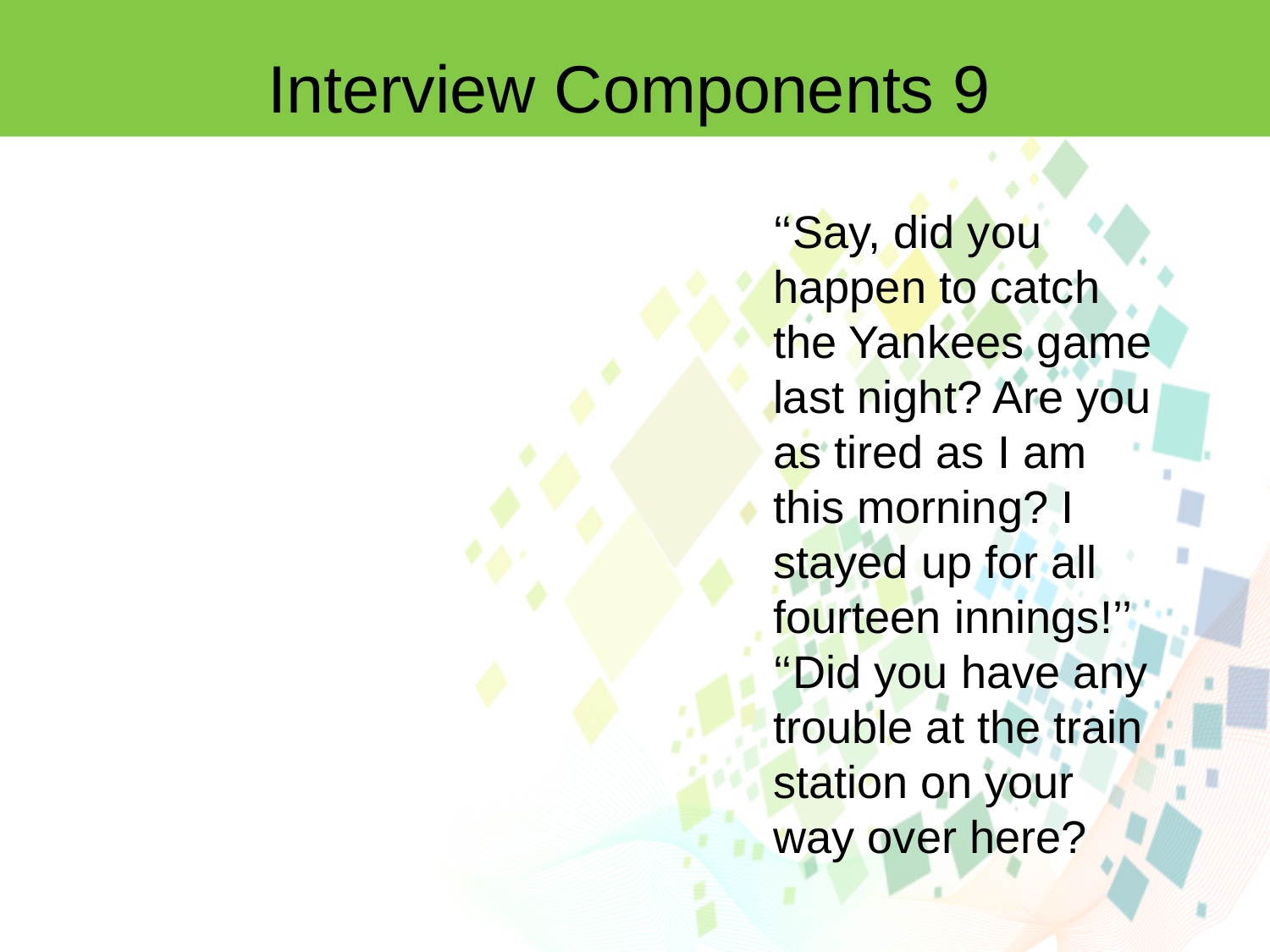

Interview Components 9
‘‘Say, did you happen to catch the Yankees game last night? Are you as tired as I am this morning? I stayed up for all fourteen innings!’’
‘‘Did you have any trouble at the train station on your way over here?